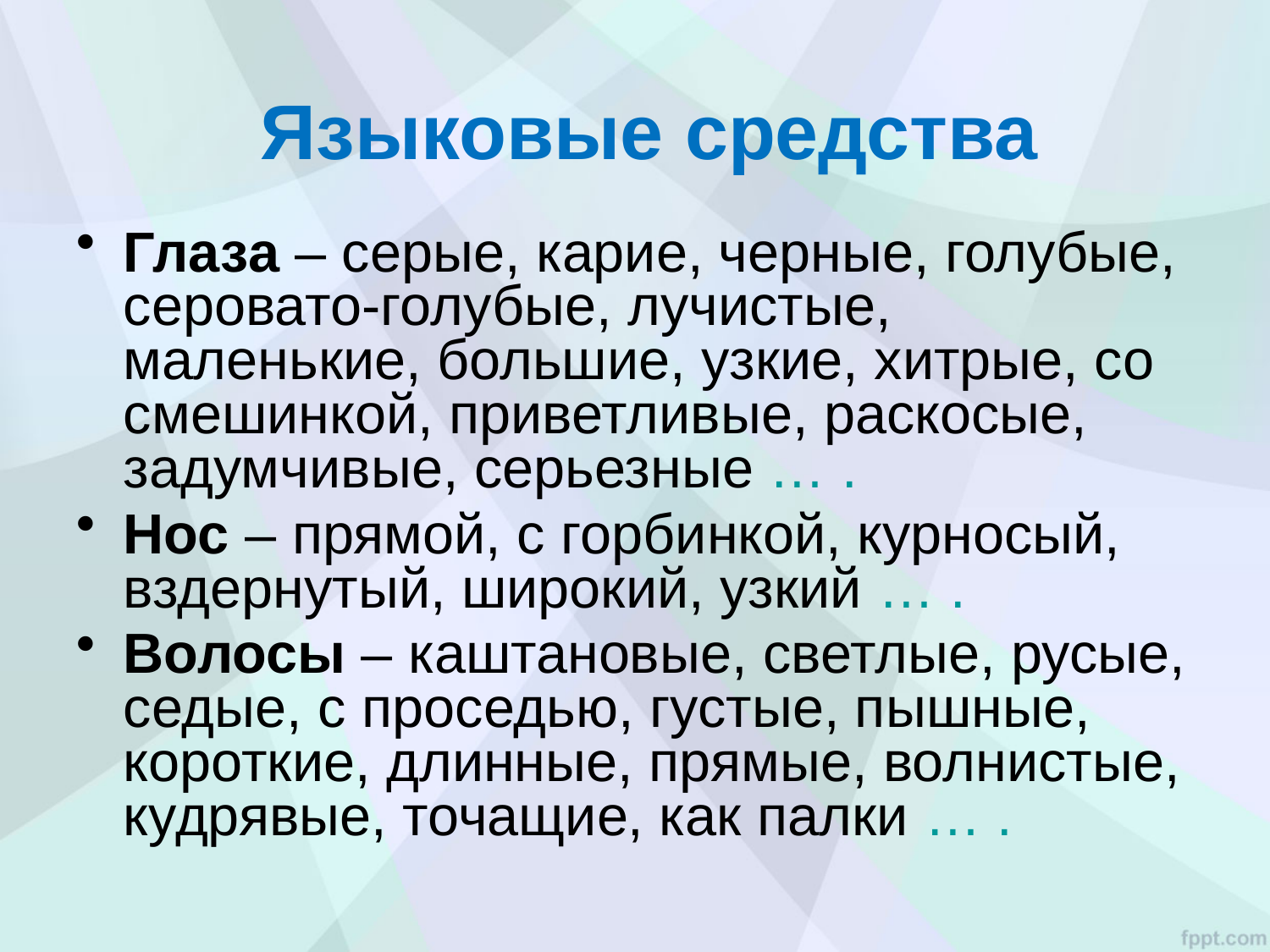

# Языковые средства
Глаза – серые, карие, черные, голубые, серовато-голубые, лучистые, маленькие, большие, узкие, хитрые, со смешинкой, приветливые, раскосые, задумчивые, серьезные … .
Нос – прямой, с горбинкой, курносый, вздернутый, широкий, узкий … .
Волосы – каштановые, светлые, русые, седые, с проседью, густые, пышные, короткие, длинные, прямые, волнистые, кудрявые, точащие, как палки … .